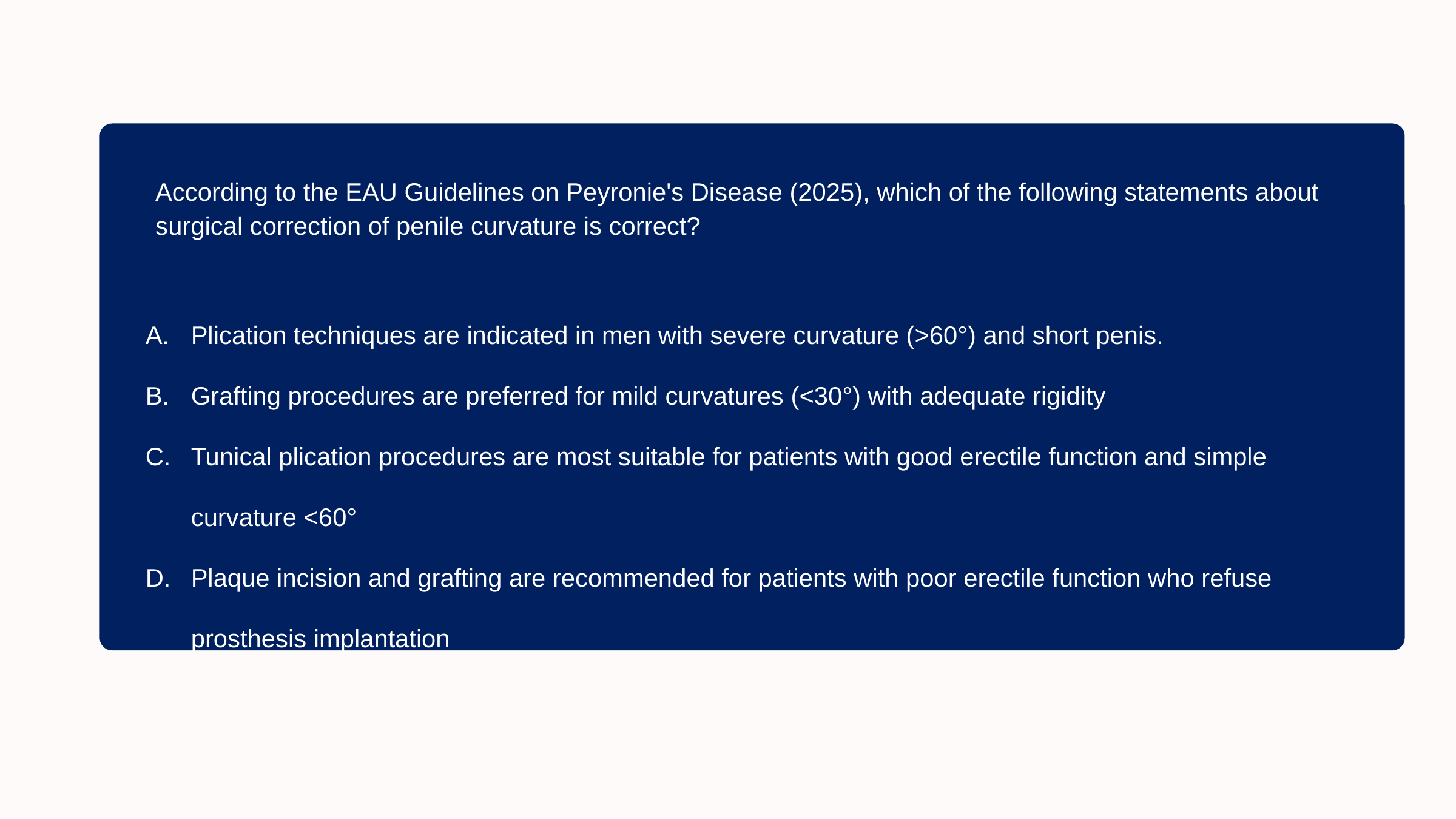

According to the EAU Guidelines on Peyronie's Disease (2025), which of the following statements about surgical correction of penile curvature is correct?
Plication techniques are indicated in men with severe curvature (>60°) and short penis.
Grafting procedures are preferred for mild curvatures (<30°) with adequate rigidity
Tunical plication procedures are most suitable for patients with good erectile function and simple curvature <60°
Plaque incision and grafting are recommended for patients with poor erectile function who refuse prosthesis implantation